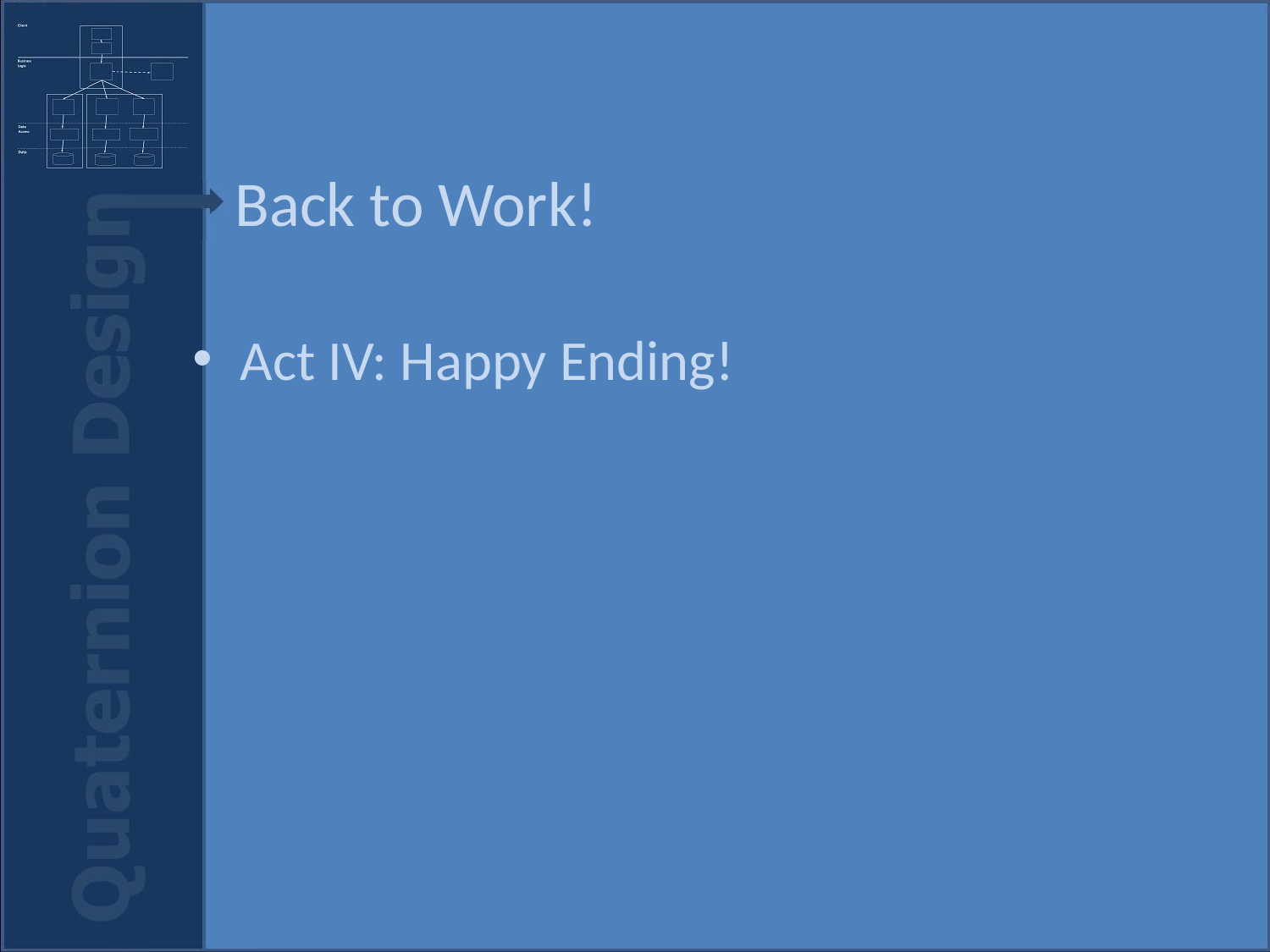

# Back to Work!
Act IV: Happy Ending!